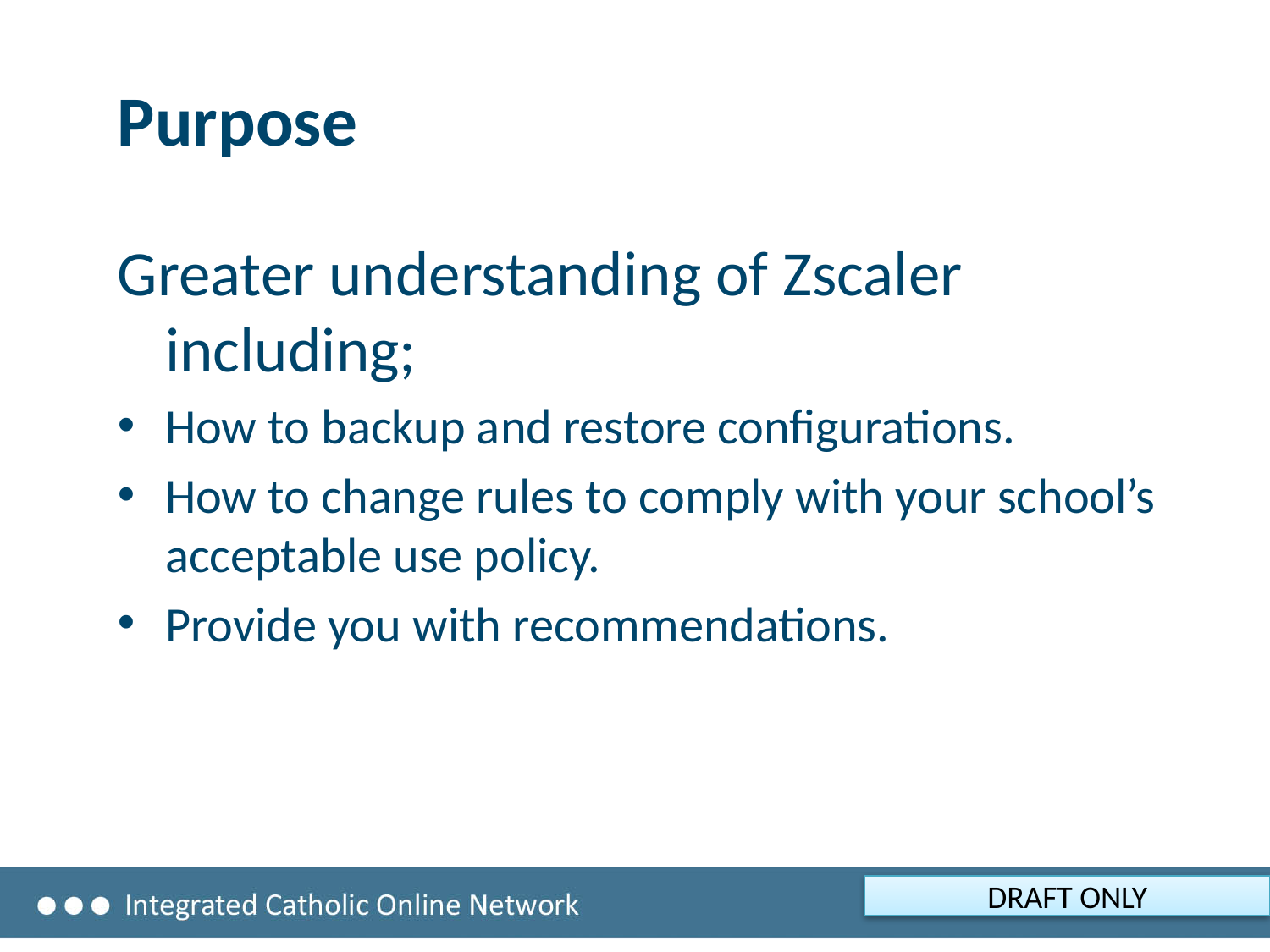

# Purpose
Greater understanding of Zscaler including;
How to backup and restore configurations.
How to change rules to comply with your school’s acceptable use policy.
Provide you with recommendations.

DRAFT ONLY